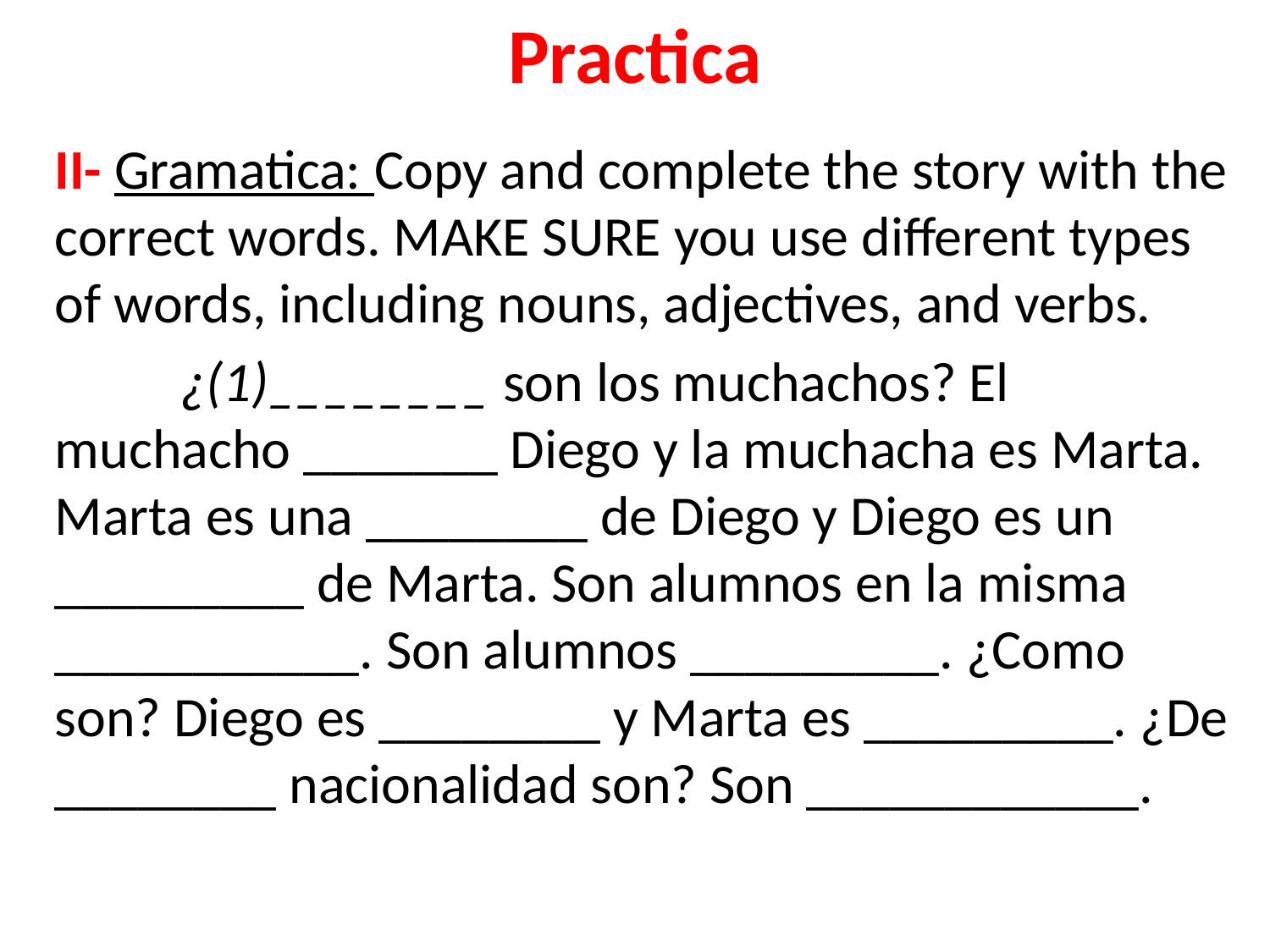

Practica
II- Gramatica: Copy and complete the story with the correct words. MAKE SURE you use different types of words, including nouns, adjectives, and verbs.
	¿(1)________ son los muchachos? El muchacho _______ Diego y la muchacha es Marta. Marta es una ________ de Diego y Diego es un _________ de Marta. Son alumnos en la misma ___________. Son alumnos _________. ¿Como son? Diego es ________ y Marta es _________. ¿De ________ nacionalidad son? Son ____________.